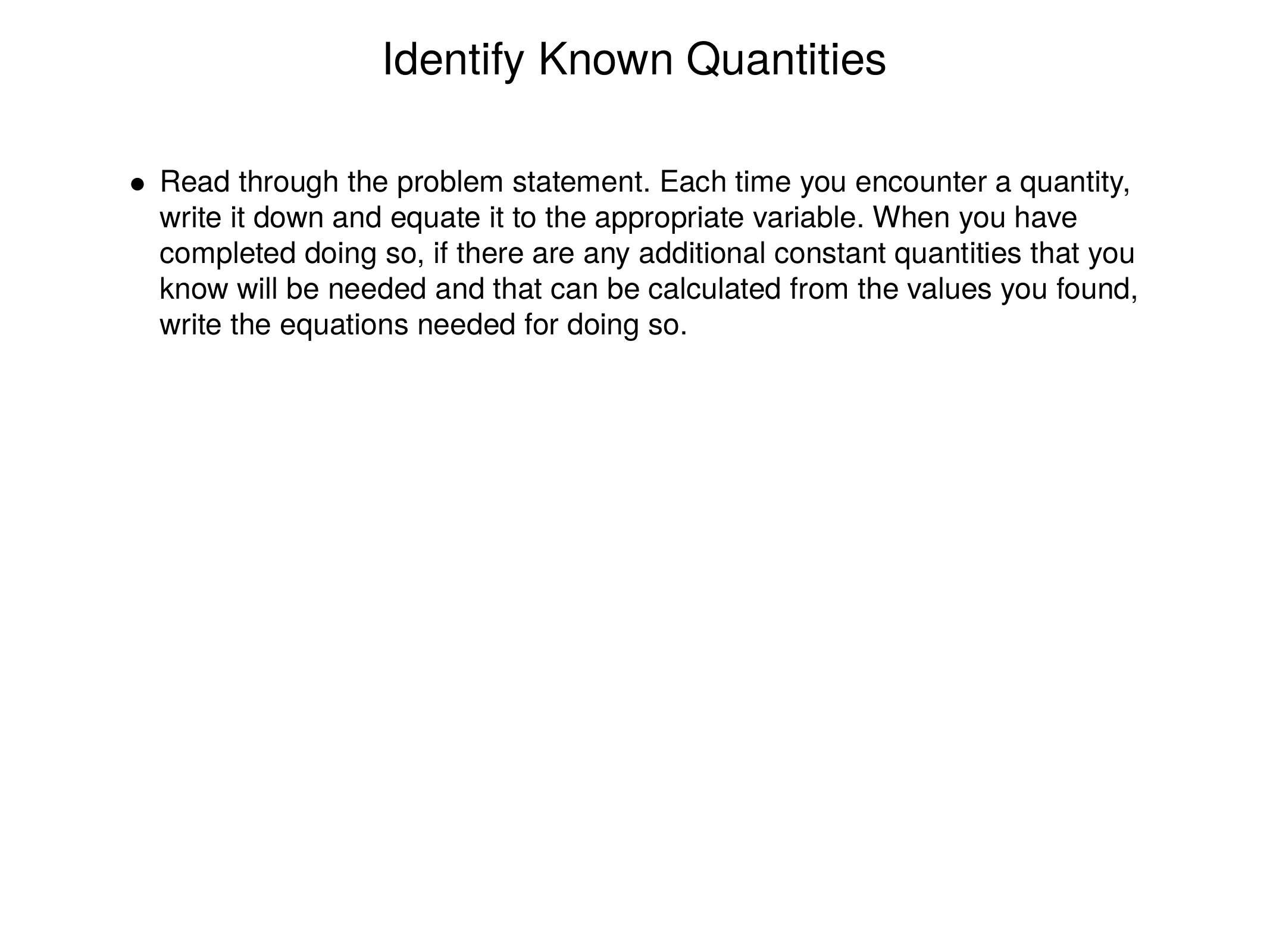

# Identify Known Quantities
Read through the problem statement. Each time you encounter a quantity, write it down and equate it to the appropriate variable. When you have completed doing so, if there are any additional constant quantities that you know will be needed and that can be calculated from the values you found, write the equations needed for doing so.